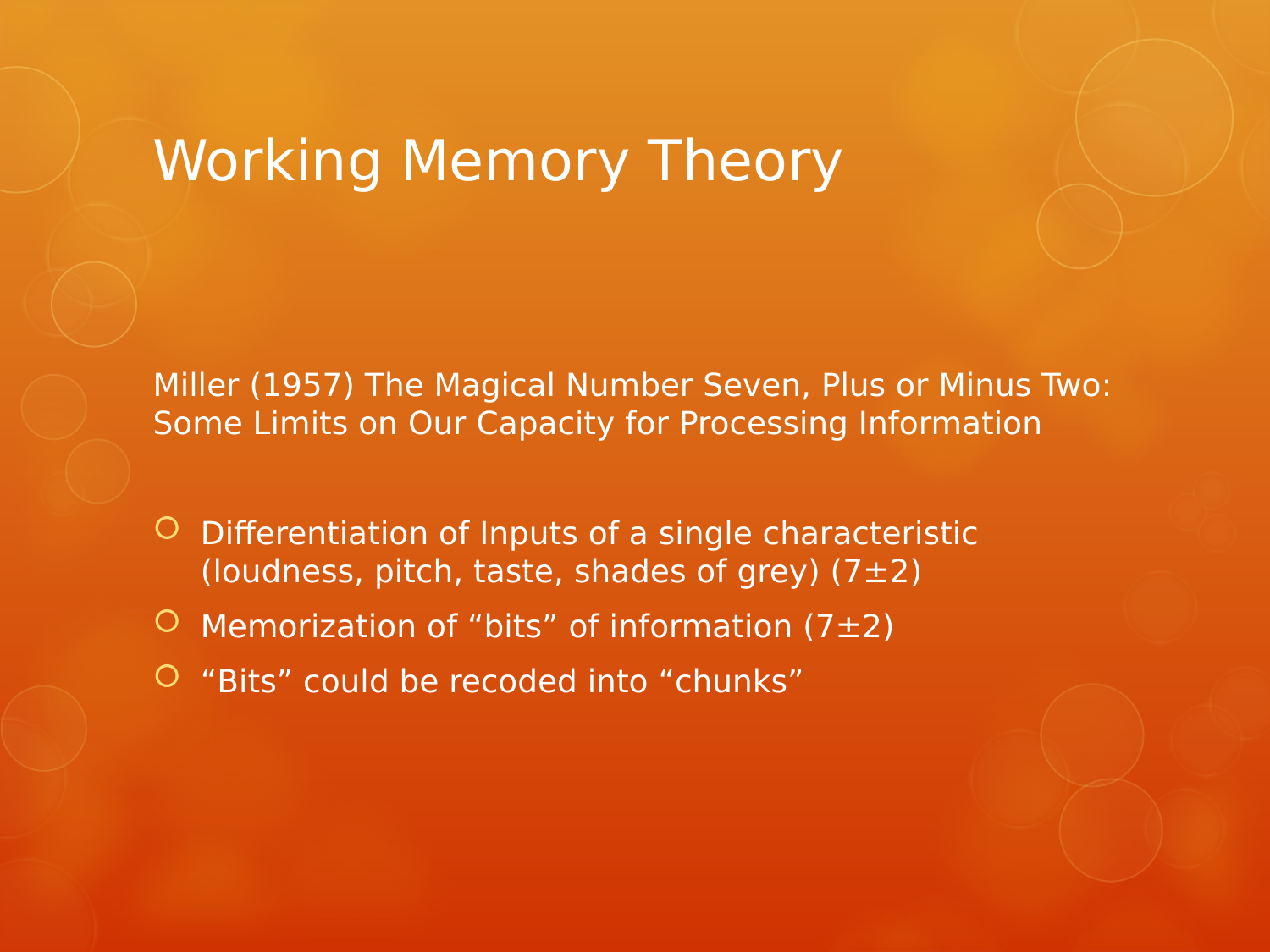

# Working Memory Theory
Miller (1957) The Magical Number Seven, Plus or Minus Two: Some Limits on Our Capacity for Processing Information

Differentiation of Inputs of a single characteristic (loudness, pitch, taste, shades of grey) (7±2)
Memorization of “bits” of information (7±2)
“Bits” could be recoded into “chunks”